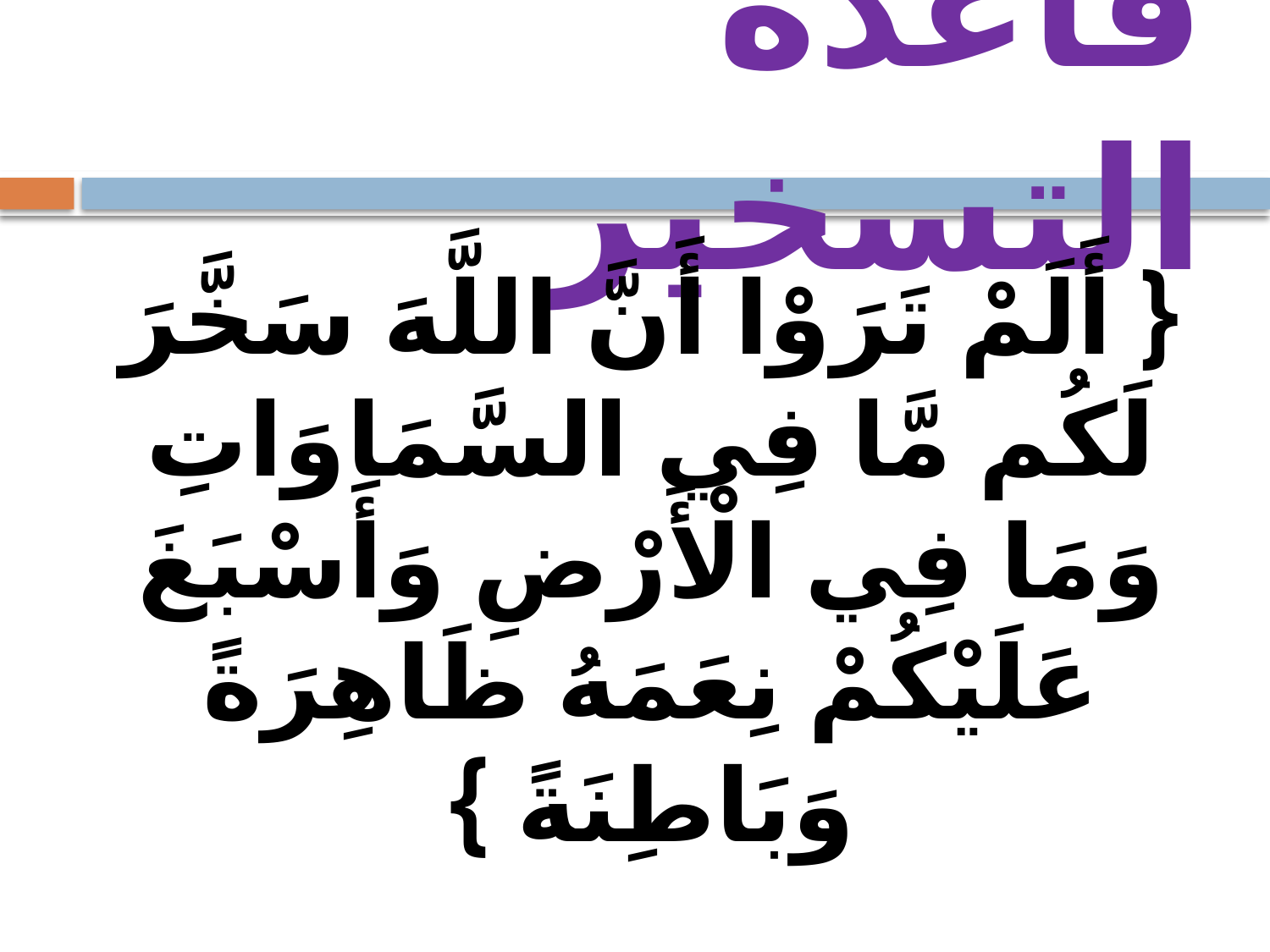

# قاعدة التسخير
{ أَلَمْ تَرَوْا أَنَّ اللَّهَ سَخَّرَ لَكُم مَّا فِي السَّمَاوَاتِ وَمَا فِي الْأَرْضِ وَأَسْبَغَ عَلَيْكُمْ نِعَمَهُ ظَاهِرَةً وَبَاطِنَةً }